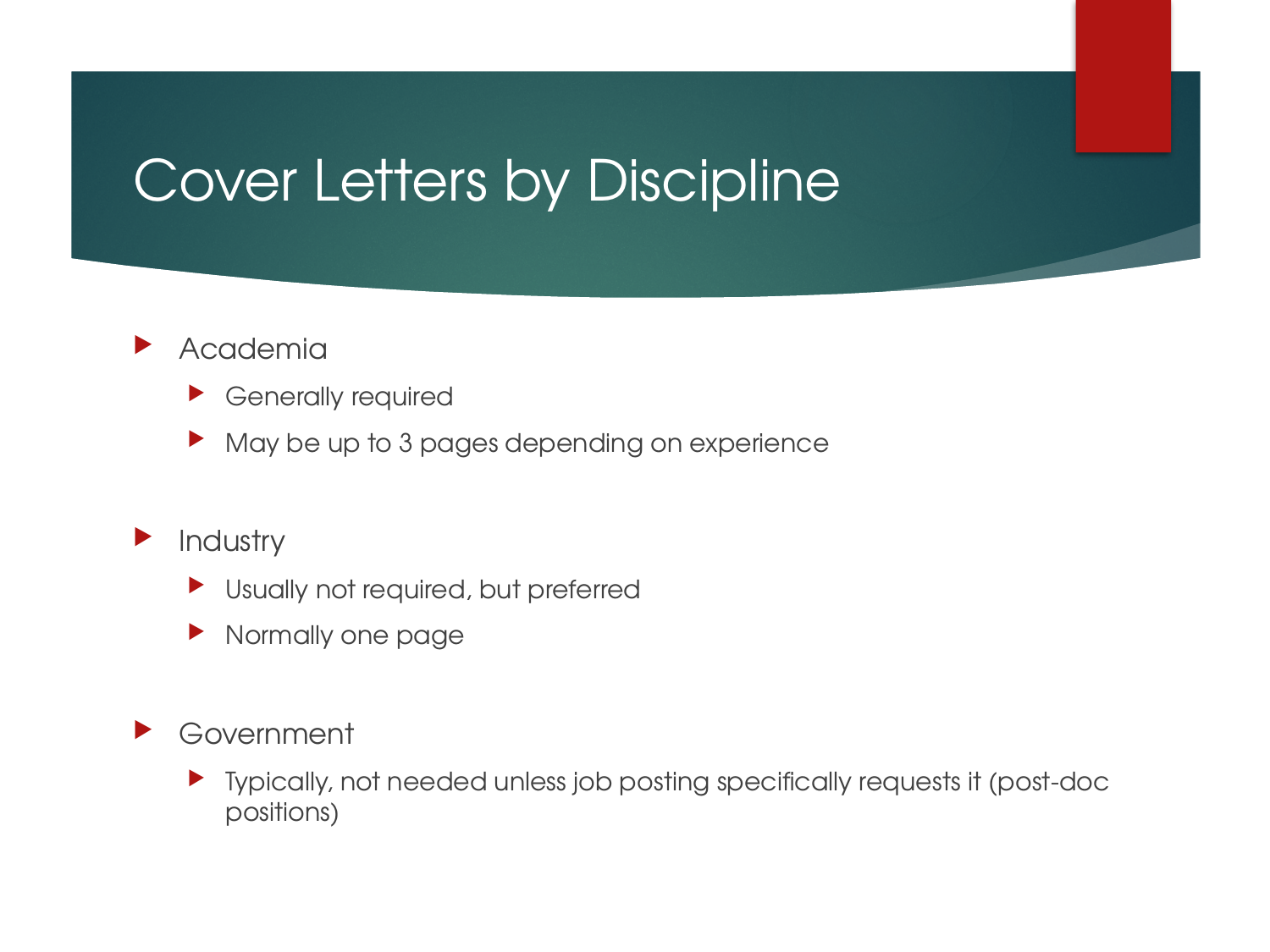

# Cover Letters by Discipline
Academia
Generally required
May be up to 3 pages depending on experience

Industry
Usually not required, but preferred
Normally one page

Government
Typically, not needed unless job posting specifically requests it (post-doc positions)